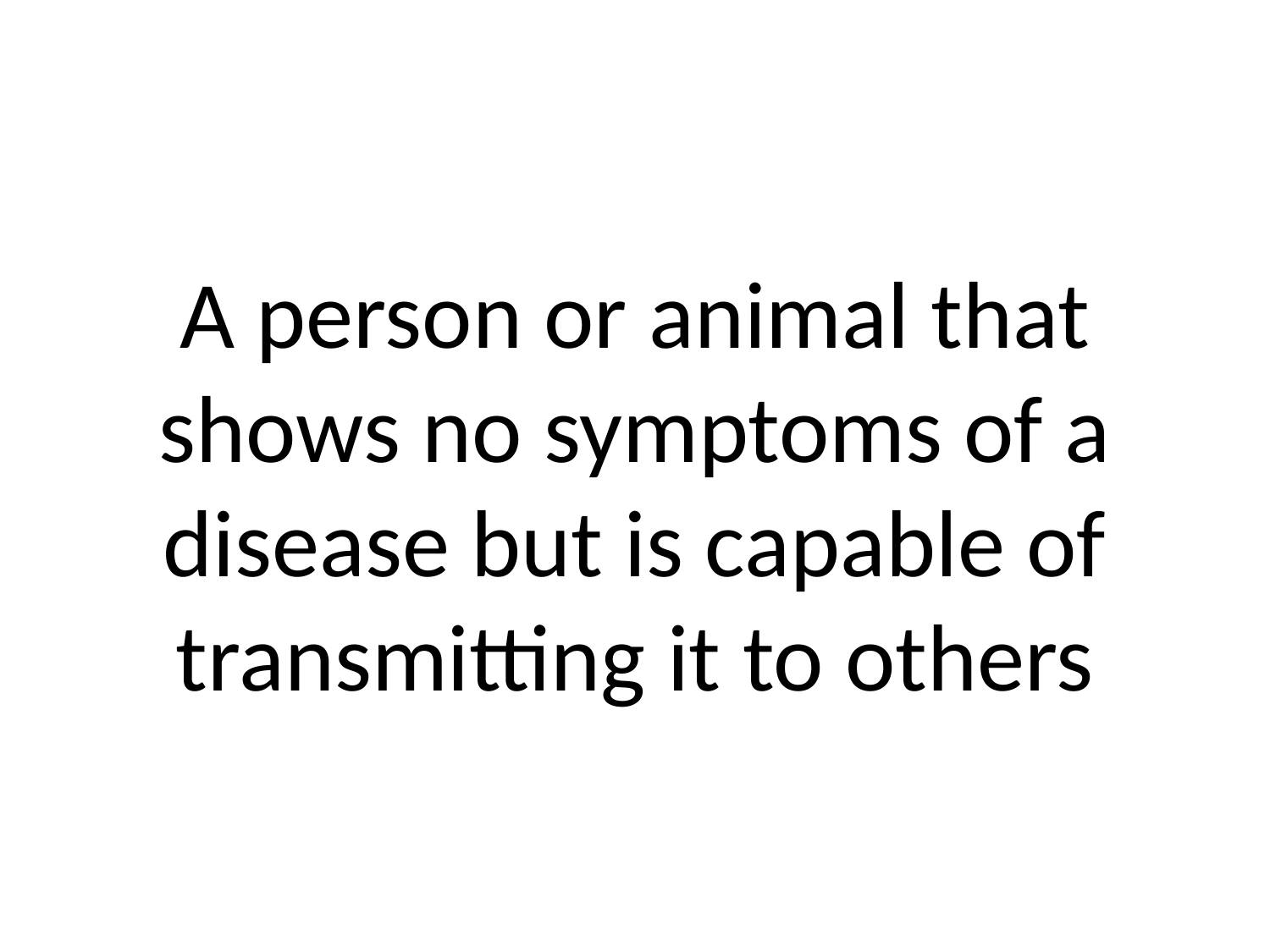

# A person or animal that shows no symptoms of a disease but is capable of transmitting it to others